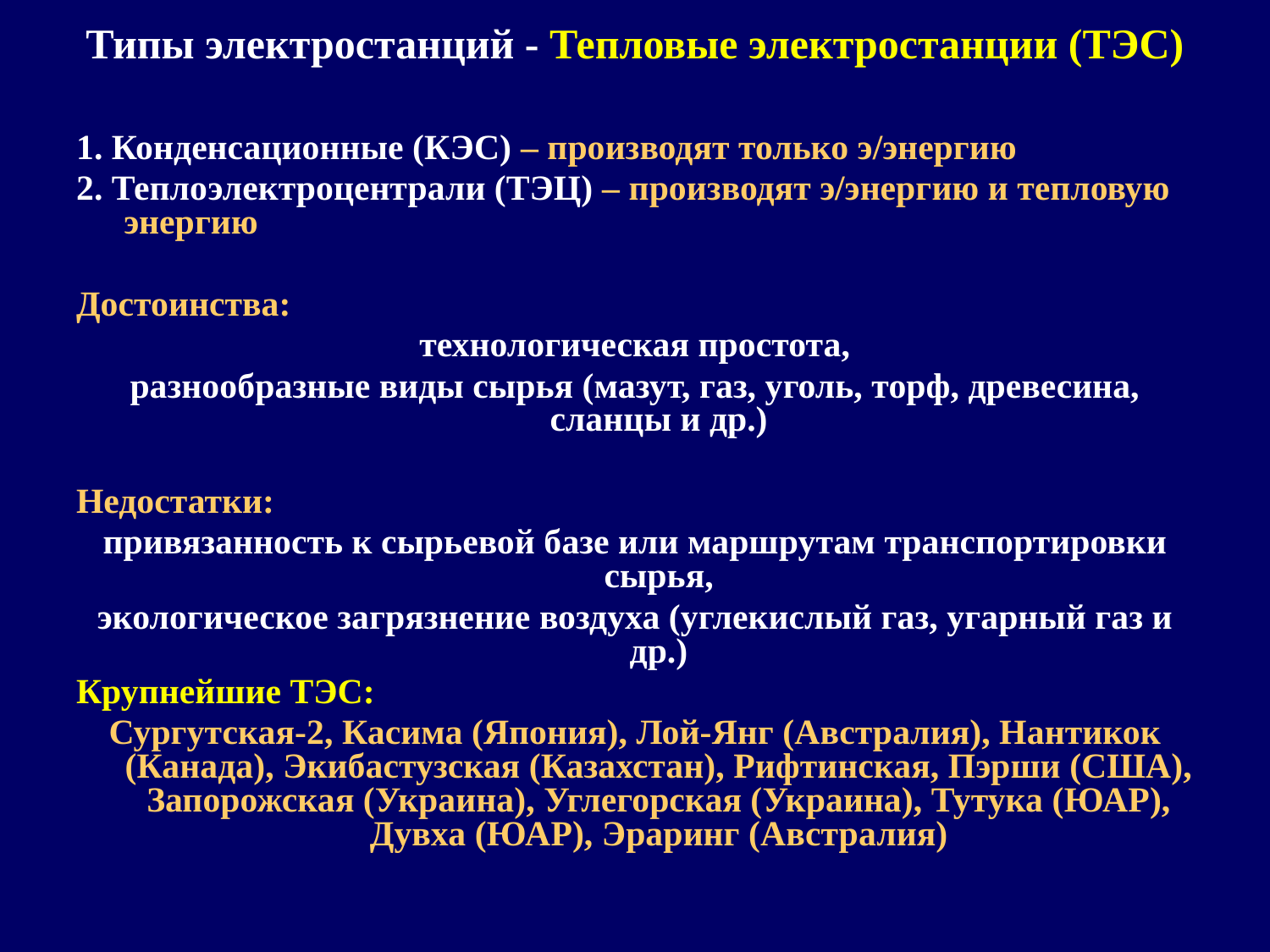

# Типы электростанций - Тепловые электростанции (ТЭС)
1. Конденсационные (КЭС) – производят только э/энергию
2. Теплоэлектроцентрали (ТЭЦ) – производят э/энергию и тепловую энергию

Достоинства:
технологическая простота,
разнообразные виды сырья (мазут, газ, уголь, торф, древесина, сланцы и др.)

Недостатки:
привязанность к сырьевой базе или маршрутам транспортировки сырья,
экологическое загрязнение воздуха (углекислый газ, угарный газ и др.)
Крупнейшие ТЭС:
Сургутская-2, Касима (Япония), Лой-Янг (Австралия), Нантикок (Канада), Экибастузская (Казахстан), Рифтинская, Пэрши (США), Запорожская (Украина), Углегорская (Украина), Тутука (ЮАР), Дувха (ЮАР), Эраринг (Австралия)